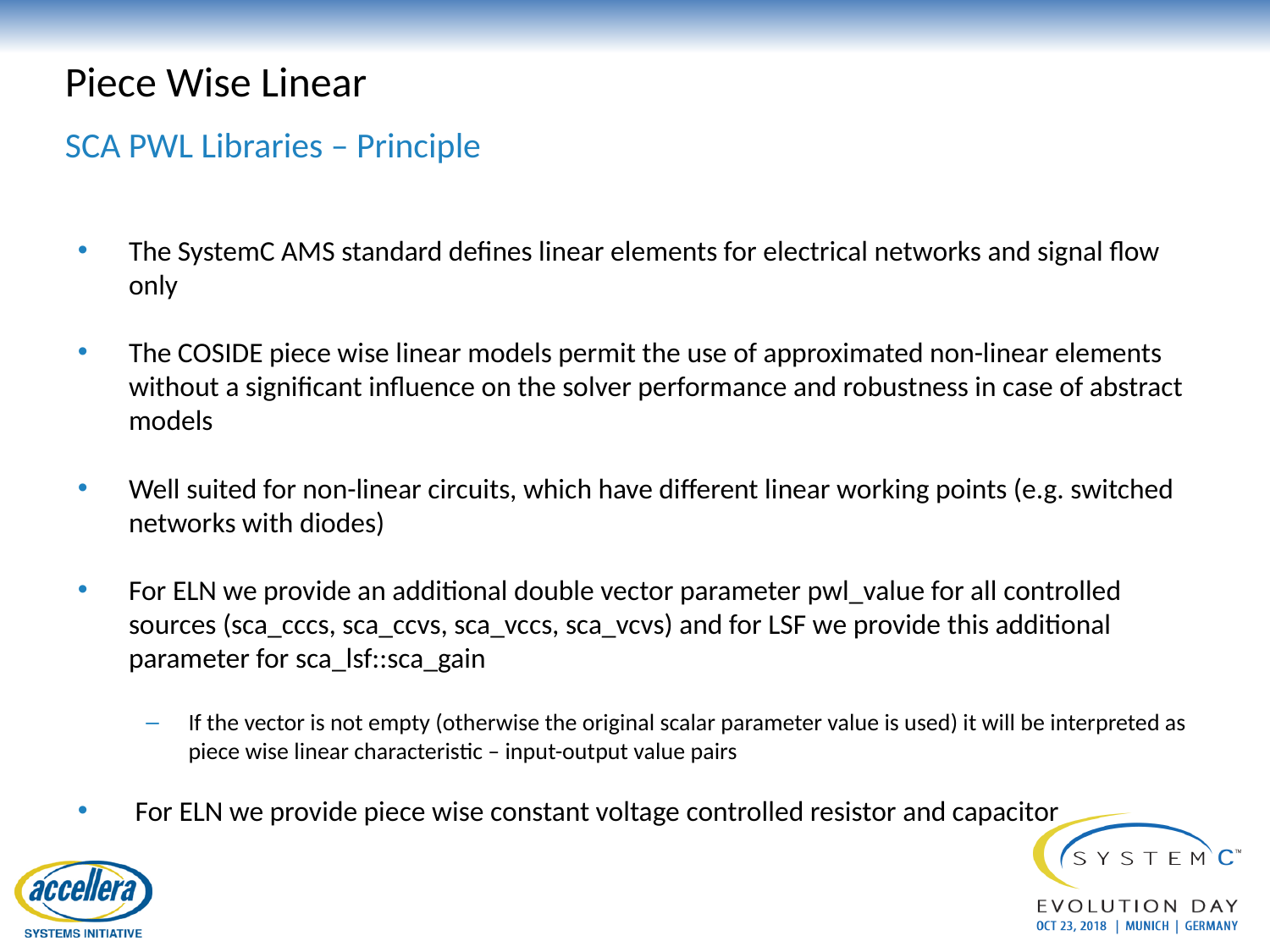

# Piece Wise Linear
SCA PWL Libraries – Principle
The SystemC AMS standard defines linear elements for electrical networks and signal flow only
The COSIDE piece wise linear models permit the use of approximated non-linear elements without a significant influence on the solver performance and robustness in case of abstract models
Well suited for non-linear circuits, which have different linear working points (e.g. switched networks with diodes)
For ELN we provide an additional double vector parameter pwl_value for all controlled sources (sca_cccs, sca_ccvs, sca_vccs, sca_vcvs) and for LSF we provide this additional parameter for sca_lsf::sca_gain
If the vector is not empty (otherwise the original scalar parameter value is used) it will be interpreted as piece wise linear characteristic – input-output value pairs
 For ELN we provide piece wise constant voltage controlled resistor and capacitor